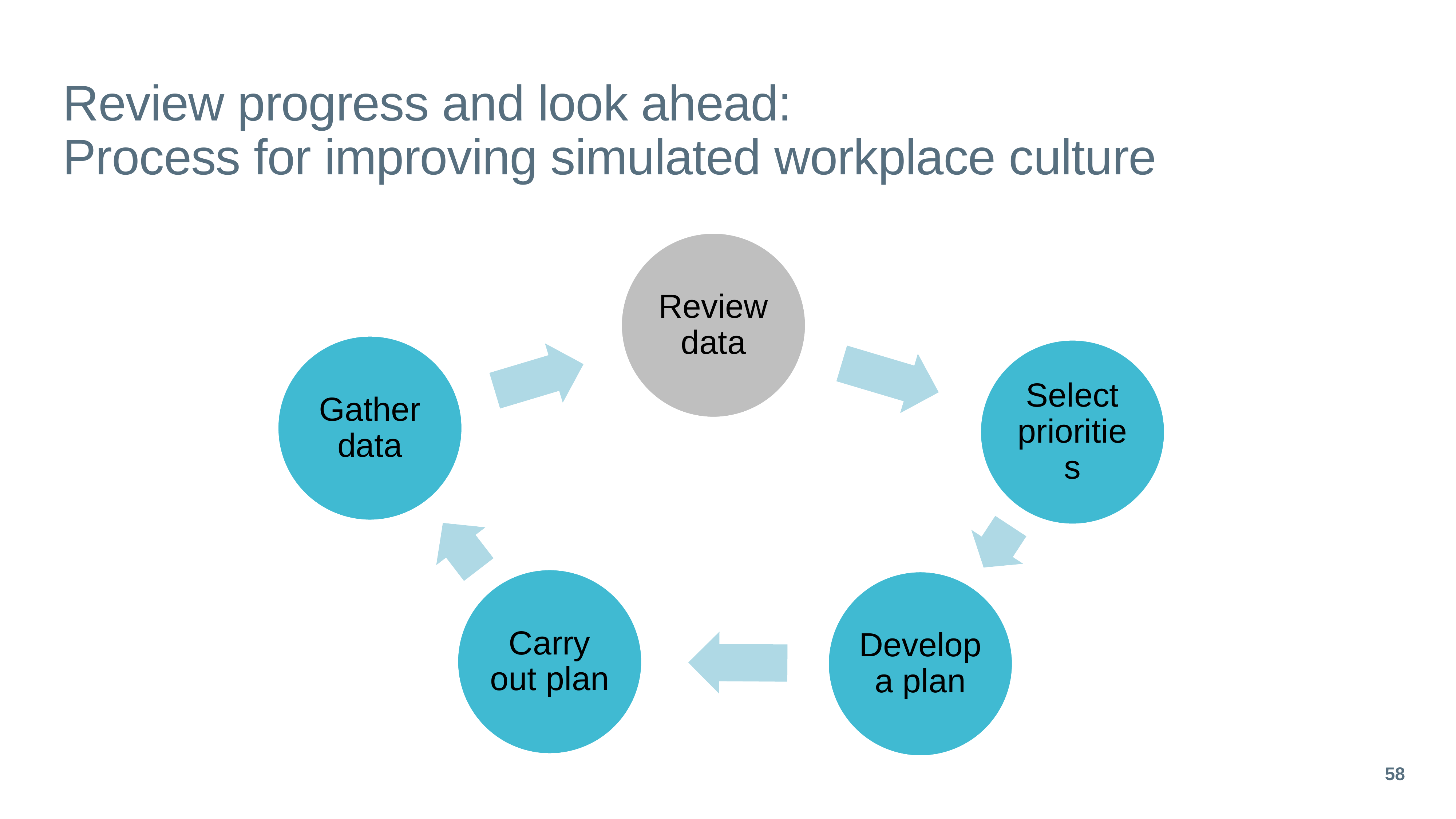

# Review progress and look ahead: Process for improving simulated workplace culture
Review data

Select priorities

Develop a plan

Carry out plan

Gather data

58